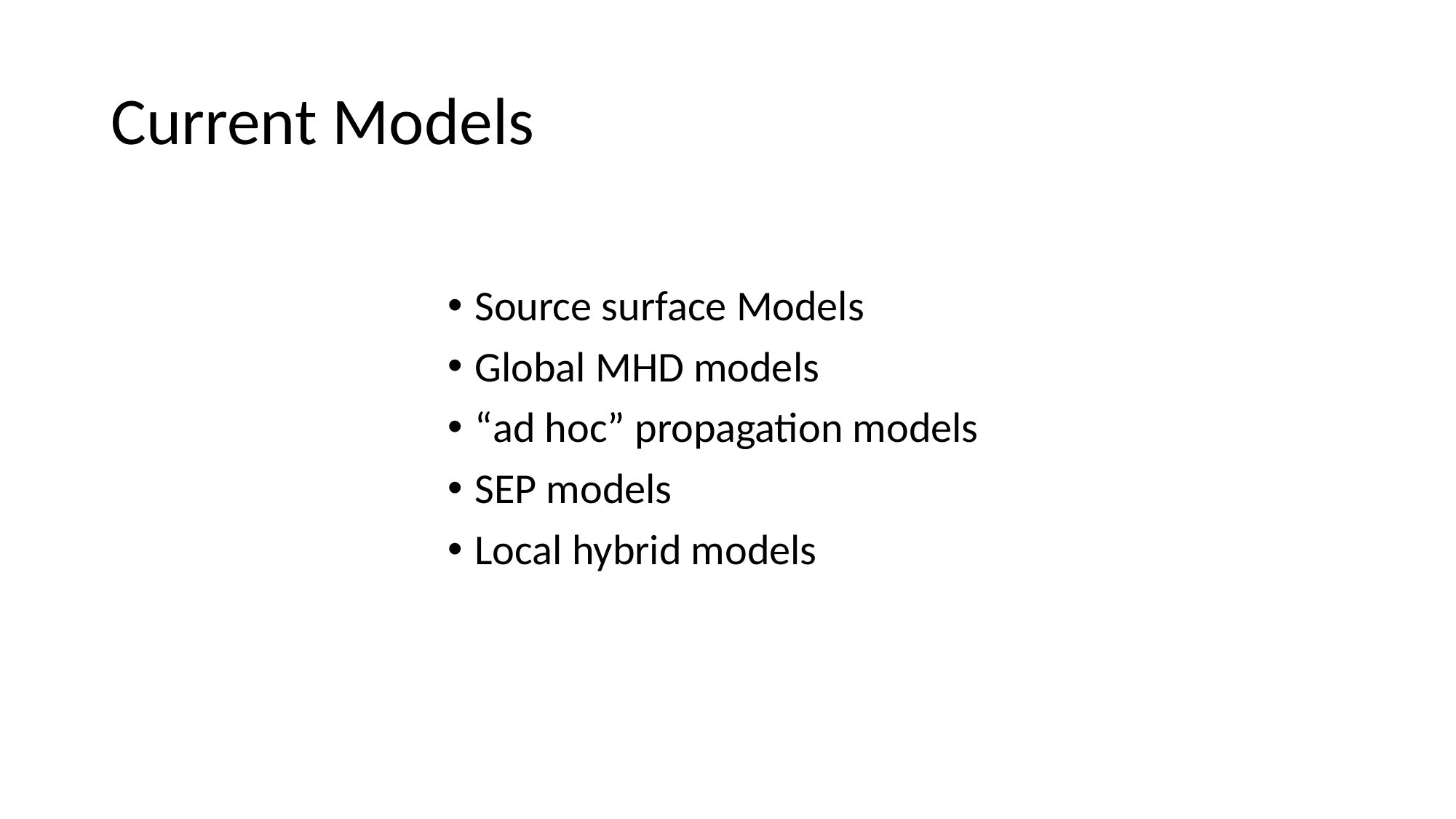

# Current Models
Source surface Models
Global MHD models
“ad hoc” propagation models
SEP models
Local hybrid models